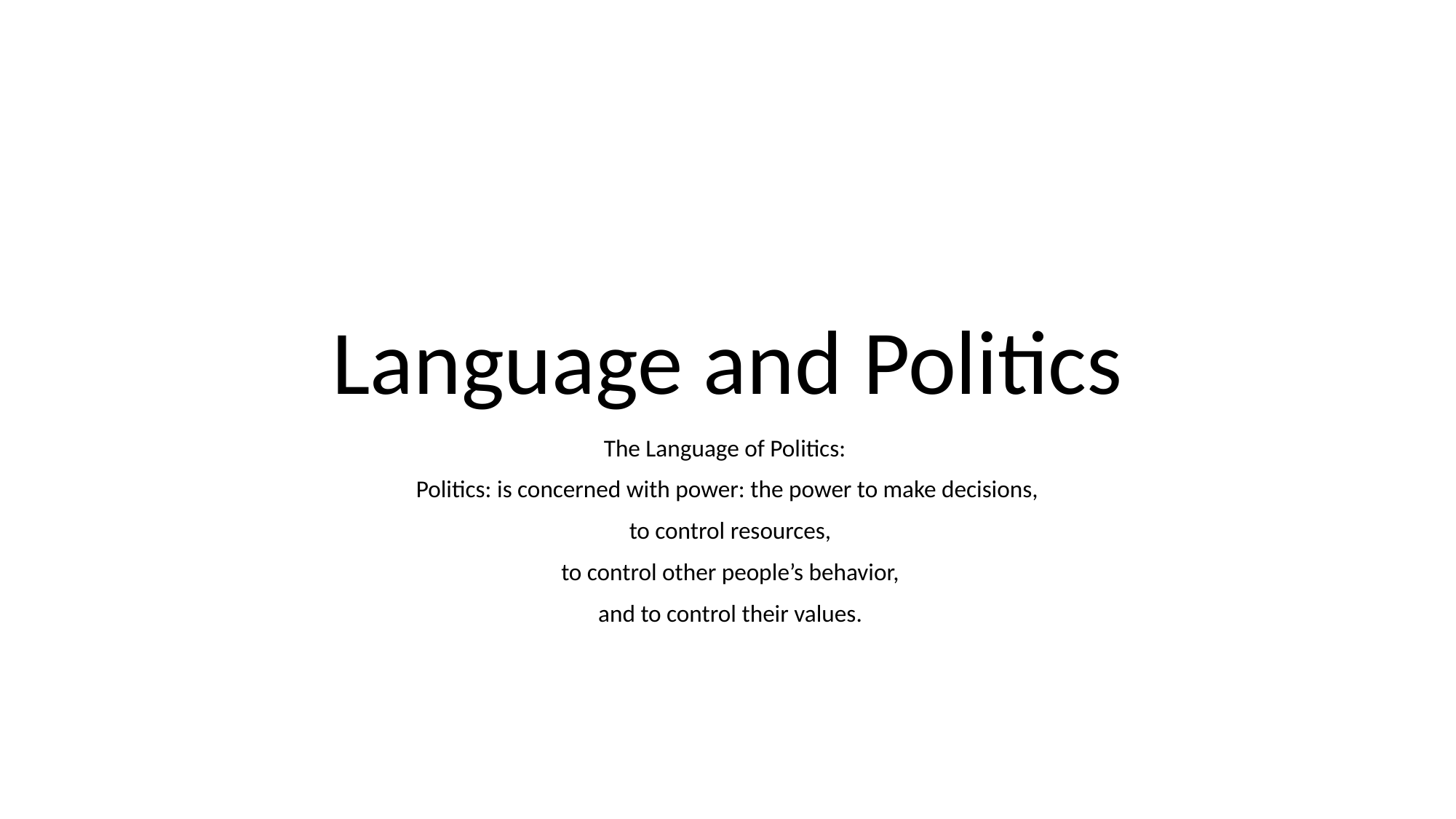

# Language and Politics
The Language of Politics:
Politics: is concerned with power: the power to make decisions,
 to control resources,
 to control other people’s behavior,
 and to control their values.